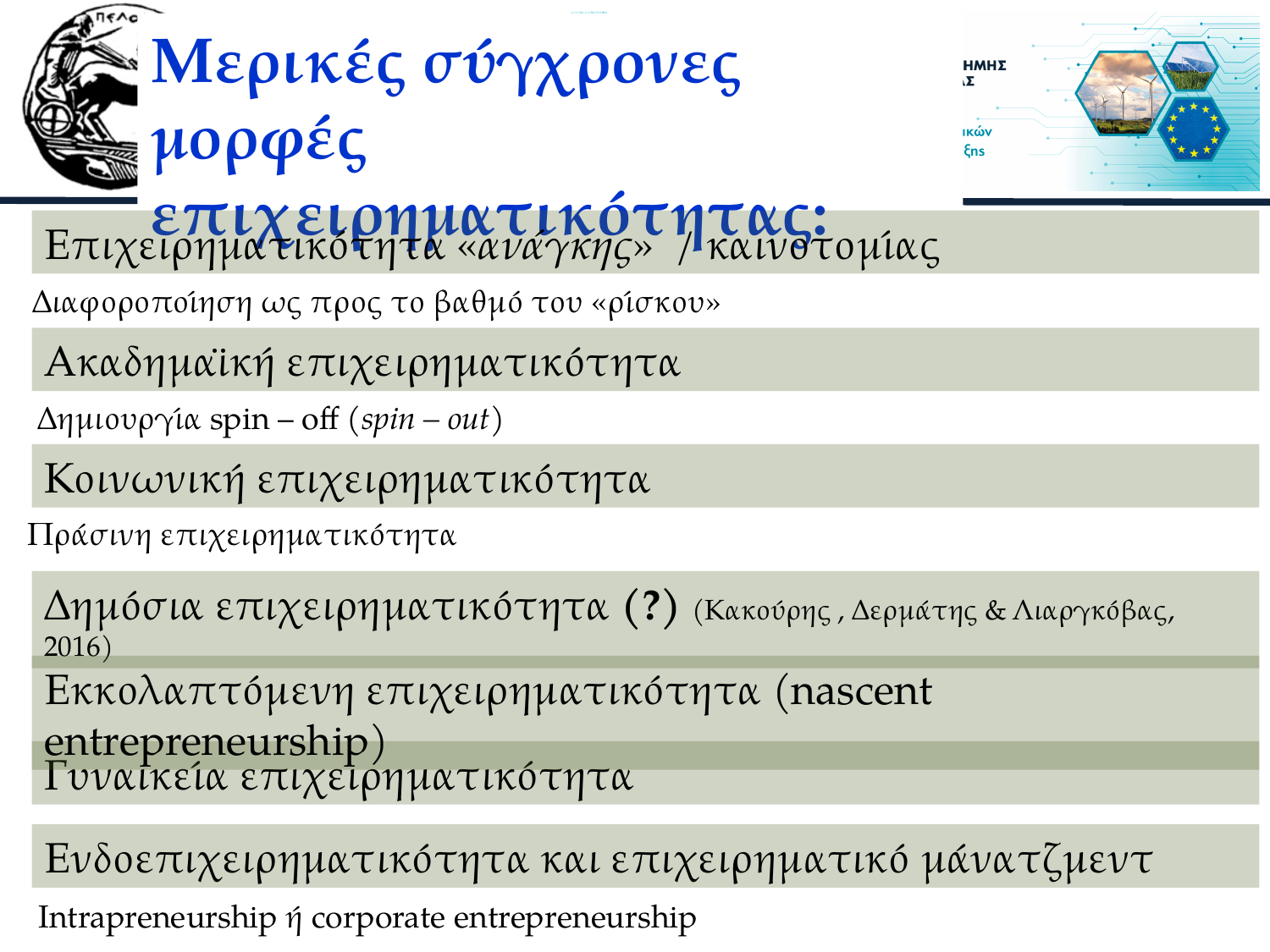

Μερικές σύγχρονες μορφές επιχειρηματικότητας:
Επιχειρηματικότητα «ανάγκης»  / καινοτομίας
Διαφοροποίηση ως προς το βαθμό του «ρίσκου»
Ακαδημαϊκή επιχειρηματικότητα
Δημιουργία spin – off (spin – out)
Κοινωνική επιχειρηματικότητα
Πράσινη επιχειρηματικότητα
Δημόσια επιχειρηματικότητα (?) (Κακούρης , Δερμάτης & Λιαργκόβας, 2016)
Εκκολαπτόμενη επιχειρηματικότητα (nascent entrepreneurship)
Γυναικεία επιχειρηματικότητα
Ενδοεπιχειρηματικότητα και επιχειρηματικό μάνατζμεντ
Intrapreneurship ή corporate entrepreneurship